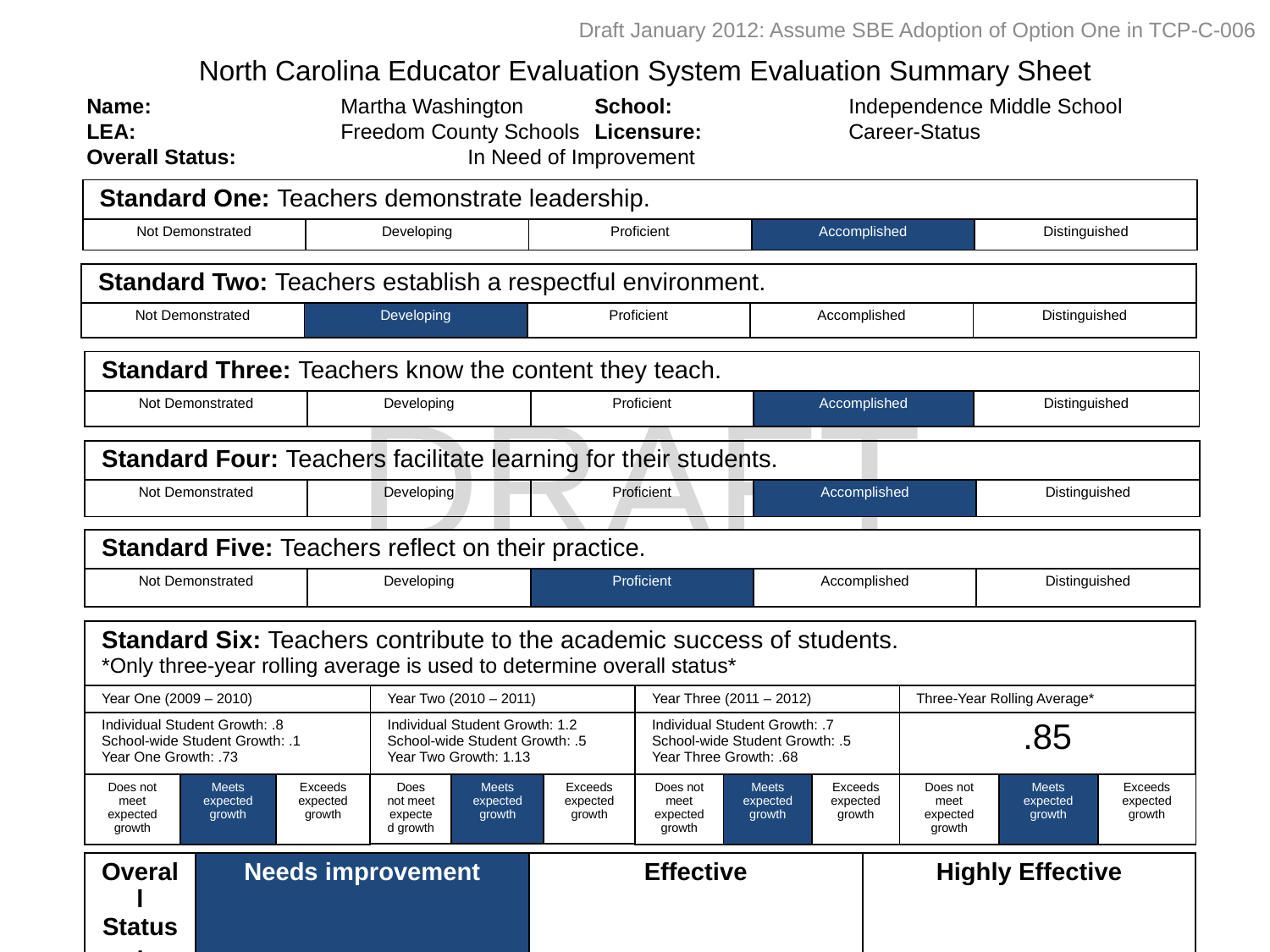

Draft January 2012: Assume SBE Adoption of Option One in TCP-C-006
# North Carolina Educator Evaluation System Evaluation Summary Sheet
Name: 		Martha Washington	School:		Independence Middle School
LEA:		Freedom County Schools	Licensure:		Career-Status
Overall Status:		In Need of Improvement
| Standard One: Teachers demonstrate leadership. |  |  |  |  |
| --- | --- | --- | --- | --- |
| Not Demonstrated | Developing | Proficient | Accomplished | Distinguished |
| Standard Two: Teachers establish a respectful environment. |  |  |  |  |
| --- | --- | --- | --- | --- |
| Not Demonstrated | Developing | Proficient | Accomplished | Distinguished |
| Standard Three: Teachers know the content they teach. |  |  |  |  |
| --- | --- | --- | --- | --- |
| Not Demonstrated | Developing | Proficient | Accomplished | Distinguished |
DRAFT
| Standard Four: Teachers facilitate learning for their students. |  |  |  |  |
| --- | --- | --- | --- | --- |
| Not Demonstrated | Developing | Proficient | Accomplished | Distinguished |
| Standard Five: Teachers reflect on their practice. |  |  |  |  |
| --- | --- | --- | --- | --- |
| Not Demonstrated | Developing | Proficient | Accomplished | Distinguished |
| Standard Six: Teachers contribute to the academic success of students. \*Only three-year rolling average is used to determine overall status\* |  |  |  |
| --- | --- | --- | --- |
| Year One (2009 – 2010) | Year Two (2010 – 2011) | Year Three (2011 – 2012) | Three-Year Rolling Average\* |
| Individual Student Growth: .8 School-wide Student Growth: .1 Year One Growth: .73 | Individual Student Growth: 1.2 School-wide Student Growth: .5 Year Two Growth: 1.13 | Individual Student Growth: .7 School-wide Student Growth: .5 Year Three Growth: .68 | .85 |
| Does not meet expected growth | Meets expected growth | Exceeds expected growth |
| --- | --- | --- |
| Does not meet expected growth | Meets expected growth | Exceeds expected growth |
| --- | --- | --- |
| Does not meet expected growth | Meets expected growth | Exceeds expected growth |
| --- | --- | --- |
| Does not meet expected growth | Meets expected growth | Exceeds expected growth |
| --- | --- | --- |
| Overall Status: | Needs improvement | Effective | Highly Effective |
| --- | --- | --- | --- |